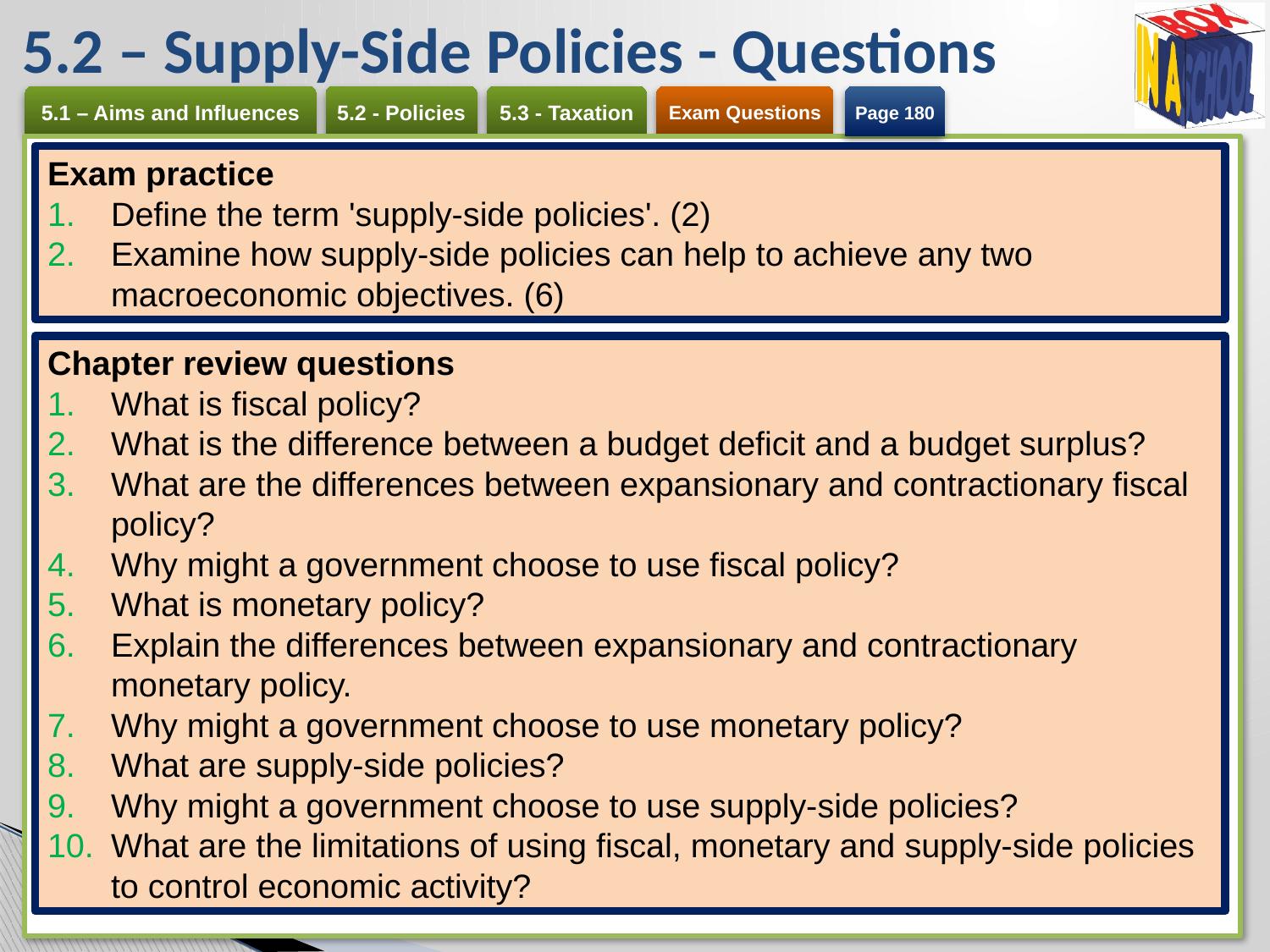

# 5.2 – Supply-Side Policies - Questions
Page 180
Exam practice
Define the term 'supply-side policies'. (2)
Examine how supply-side policies can help to achieve any two macroeconomic objectives. (6)
Chapter review questions
What is fiscal policy?
What is the difference between a budget deficit and a budget surplus?
What are the differences between expansionary and contractionary fiscal policy?
Why might a government choose to use fiscal policy?
What is monetary policy?
Explain the differences between expansionary and contractionary monetary policy.
Why might a government choose to use monetary policy?
What are supply-side policies?
Why might a government choose to use supply-side policies?
What are the limitations of using fiscal, monetary and supply-side policies to control economic activity?